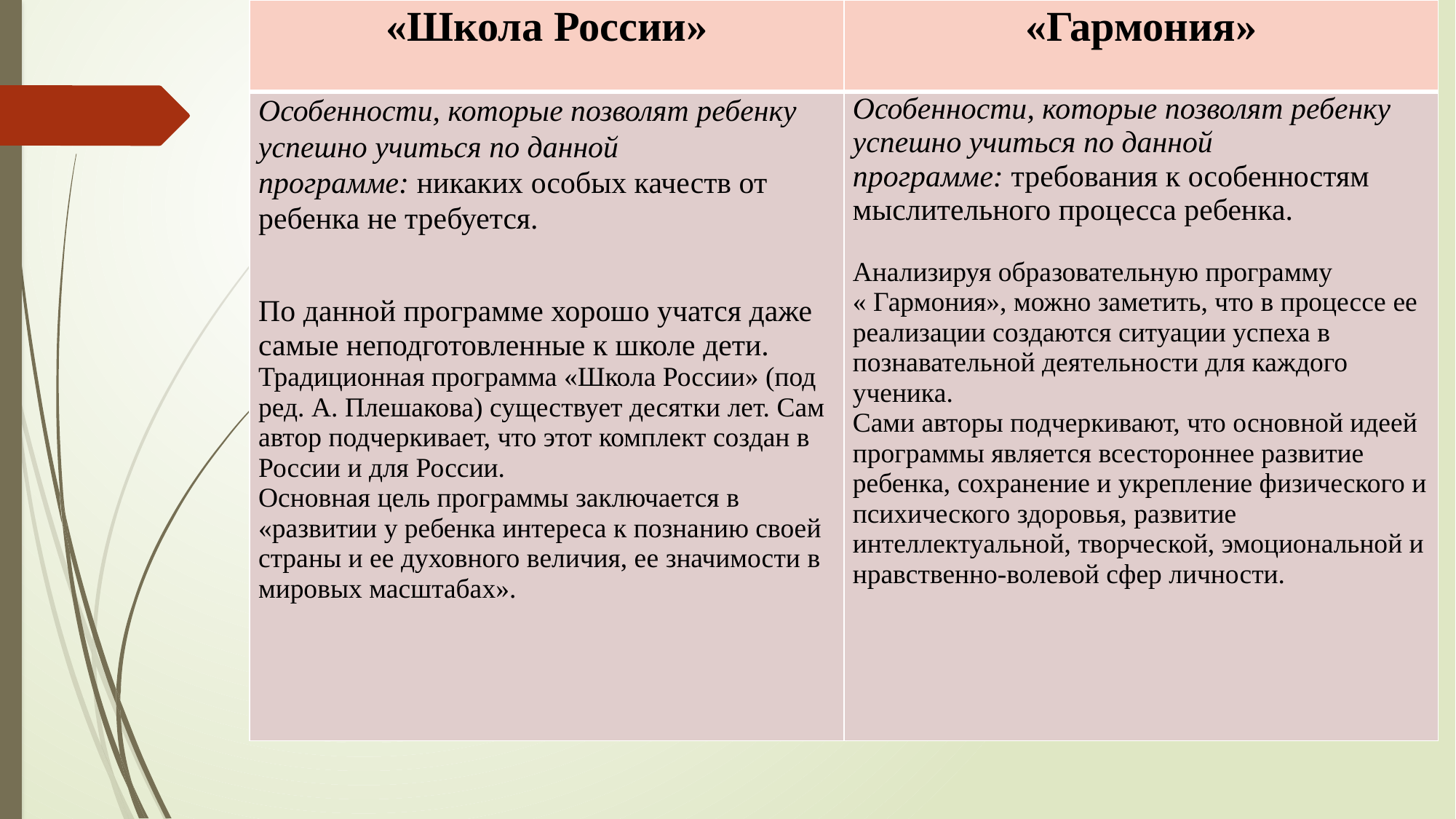

| «Школа России» | «Гармония» |
| --- | --- |
| Особенности, которые позволят ребенку успешно учиться по данной программе: никаких особых качеств от ребенка не требуется. По данной программе хорошо учатся даже самые неподготовленные к школе дети. Традиционная программа «Школа России» (под ред. А. Плешакова) существует десятки лет. Сам автор подчеркивает, что этот комплект создан в России и для России. Основная цель программы заключается в «развитии у ребенка интереса к познанию своей страны и ее духовного величия, ее значимости в мировых масштабах». | Особенности, которые позволят ребенку успешно учиться по данной программе: требования к особенностям мыслительного процесса ребенка. Анализируя образовательную программу « Гармония», можно заметить, что в процессе ее реализации создаются ситуации успеха в познавательной деятельности для каждого ученика. Сами авторы подчеркивают, что основной идеей программы является всестороннее развитие ребенка, сохранение и укрепление физического и психического здоровья, развитие интеллектуальной, творческой, эмоциональной и нравственно-волевой сфер личности. |
#